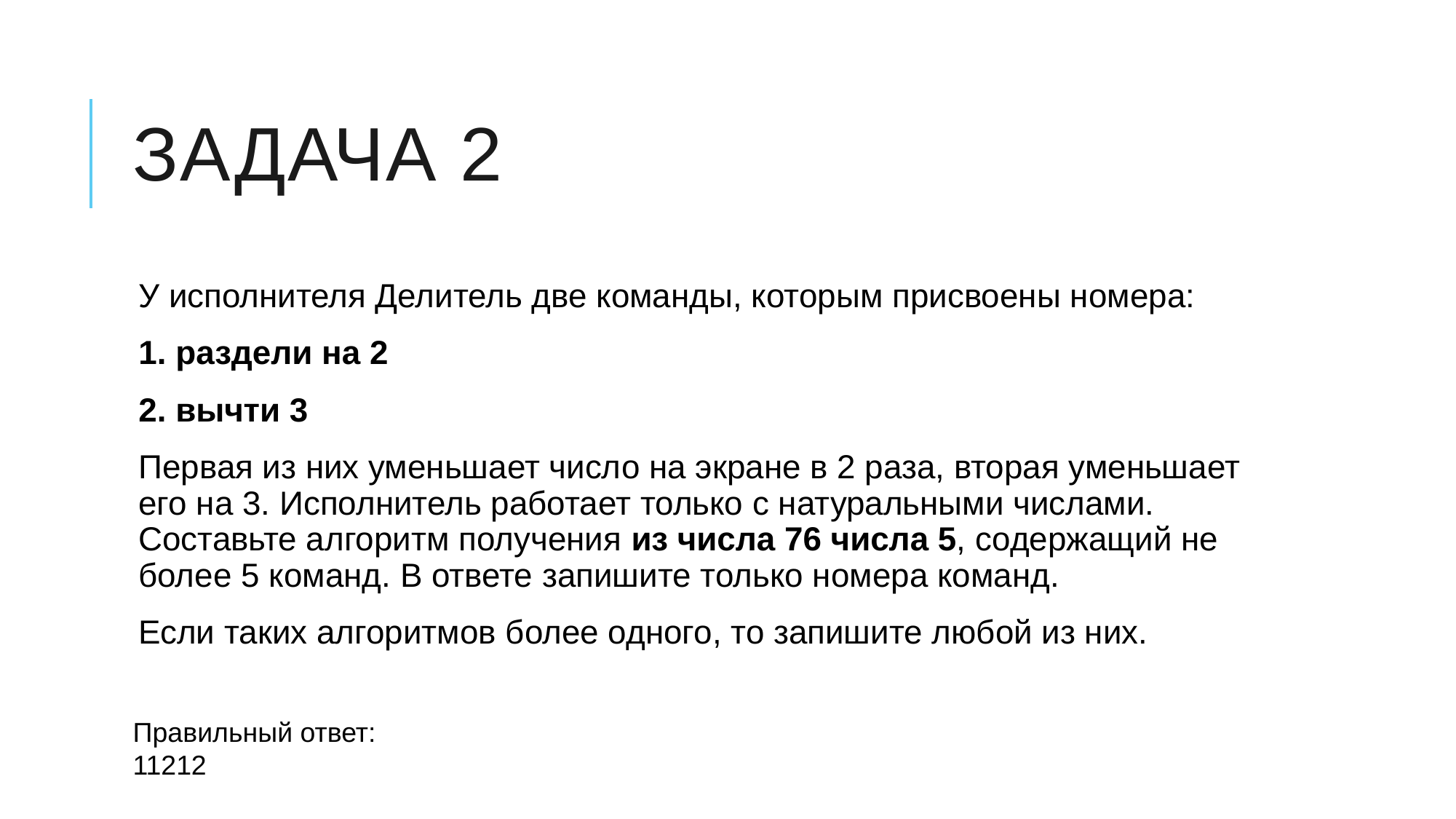

# Задача 2
У исполнителя Делитель две команды, которым присвоены номера:
1. раздели на 2
2. вычти 3
Первая из них уменьшает число на экране в 2 раза, вторая уменьшает его на 3. Исполнитель работает только с натуральными числами. Составьте алгоритм получения из чиcла 76 числа 5, содержащий не более 5 команд. В ответе запишите только номера команд.
Если таких алгоритмов более одного, то запишите любой из них.
Правильный ответ: 11212